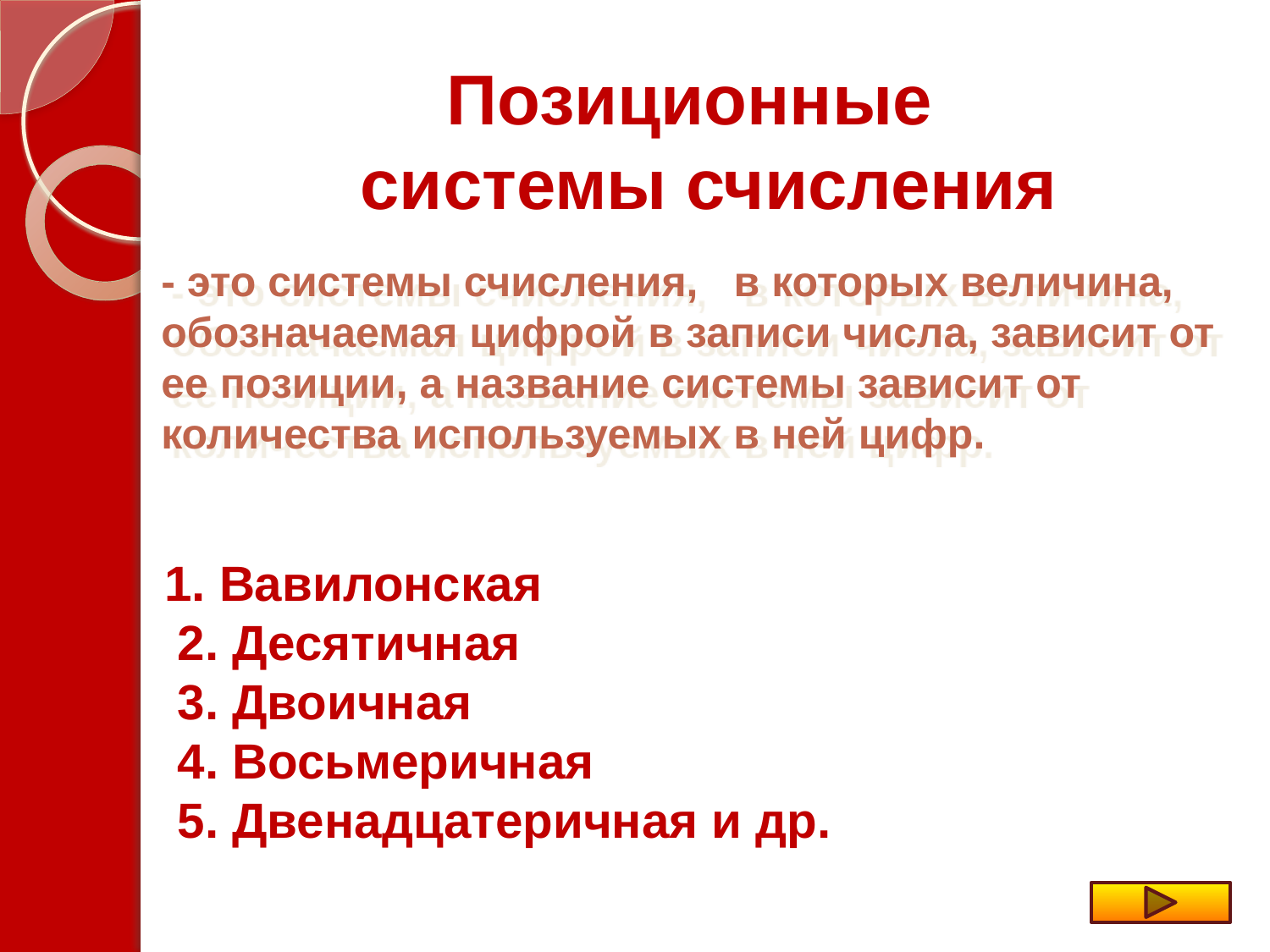

# Позиционные системы счисления
- это системы счисления,   в которых величина, обозначаемая цифрой в записи числа, зависит от ее позиции, а название системы зависит от количества используемых в ней цифр.

1. Вавилонская
2. Десятичная
3. Двоичная
4. Восьмеричная
5. Двенадцатеричная и др.